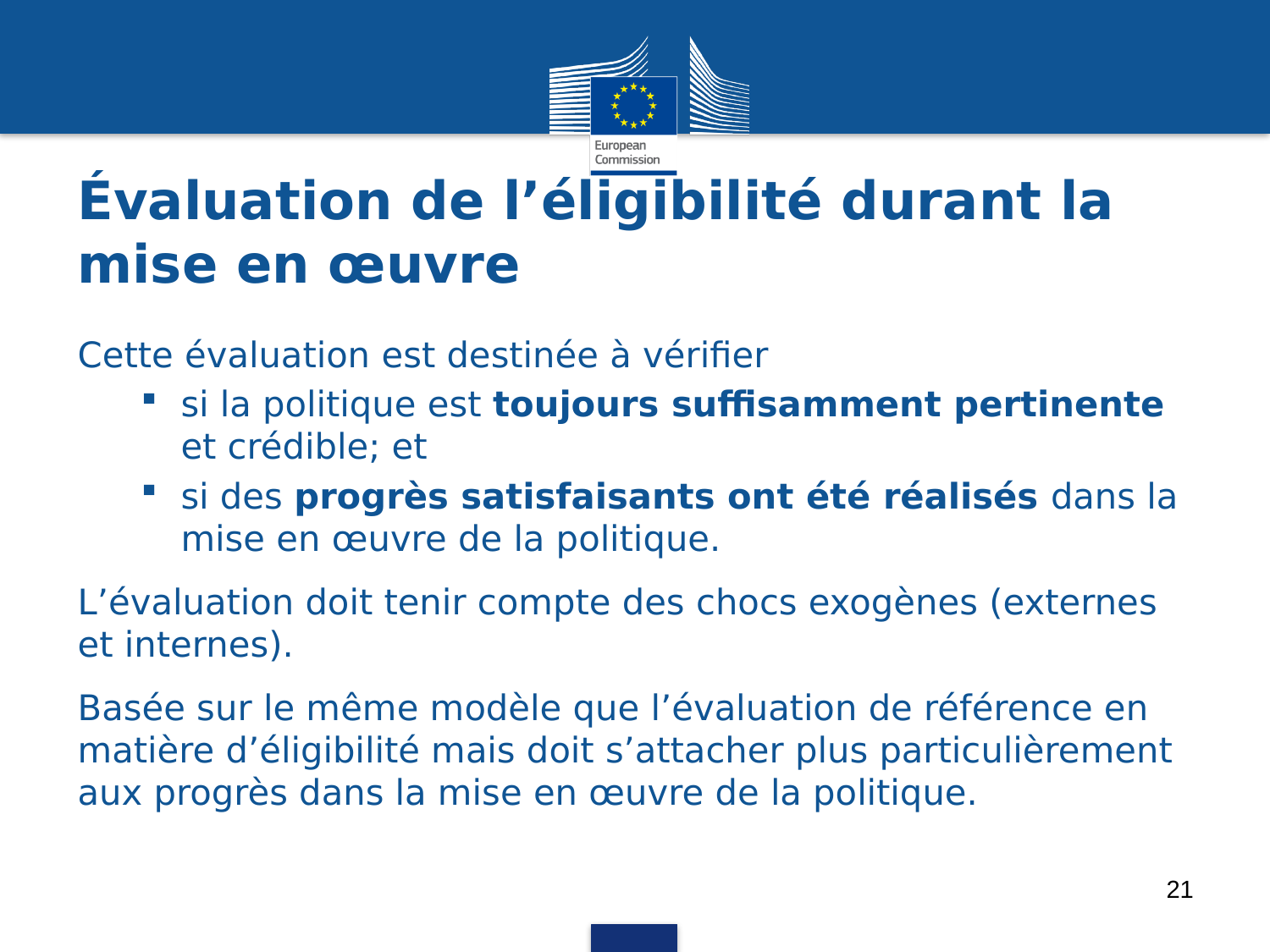

# Évaluation de l’éligibilité durant la mise en œuvre
Cette évaluation est destinée à vérifier
si la politique est toujours suffisamment pertinente et crédible; et
si des progrès satisfaisants ont été réalisés dans la mise en œuvre de la politique.
L’évaluation doit tenir compte des chocs exogènes (externes et internes).
Basée sur le même modèle que l’évaluation de référence en matière d’éligibilité mais doit s’attacher plus particulièrement aux progrès dans la mise en œuvre de la politique.

21